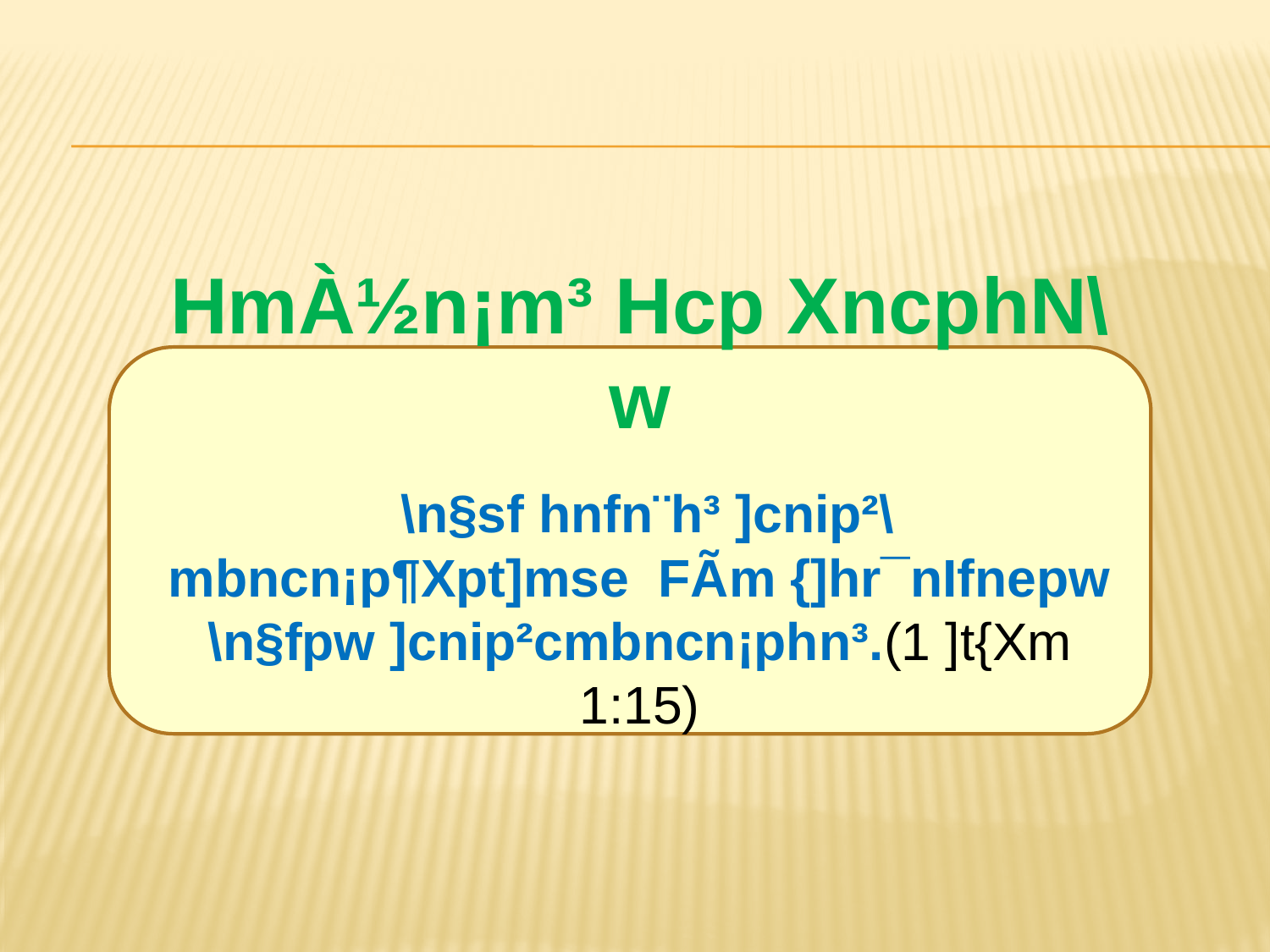

HmÀ½n¡m³ Hcp XncphN\w

 \n§sf hnfn¨h³ ]cnip²\mbncn¡p¶Xpt]mse  FÃm {]hr¯nIfnepw \n§fpw ]cnip²cmbncn¡phn³.(1 ]t{Xm 1:15)